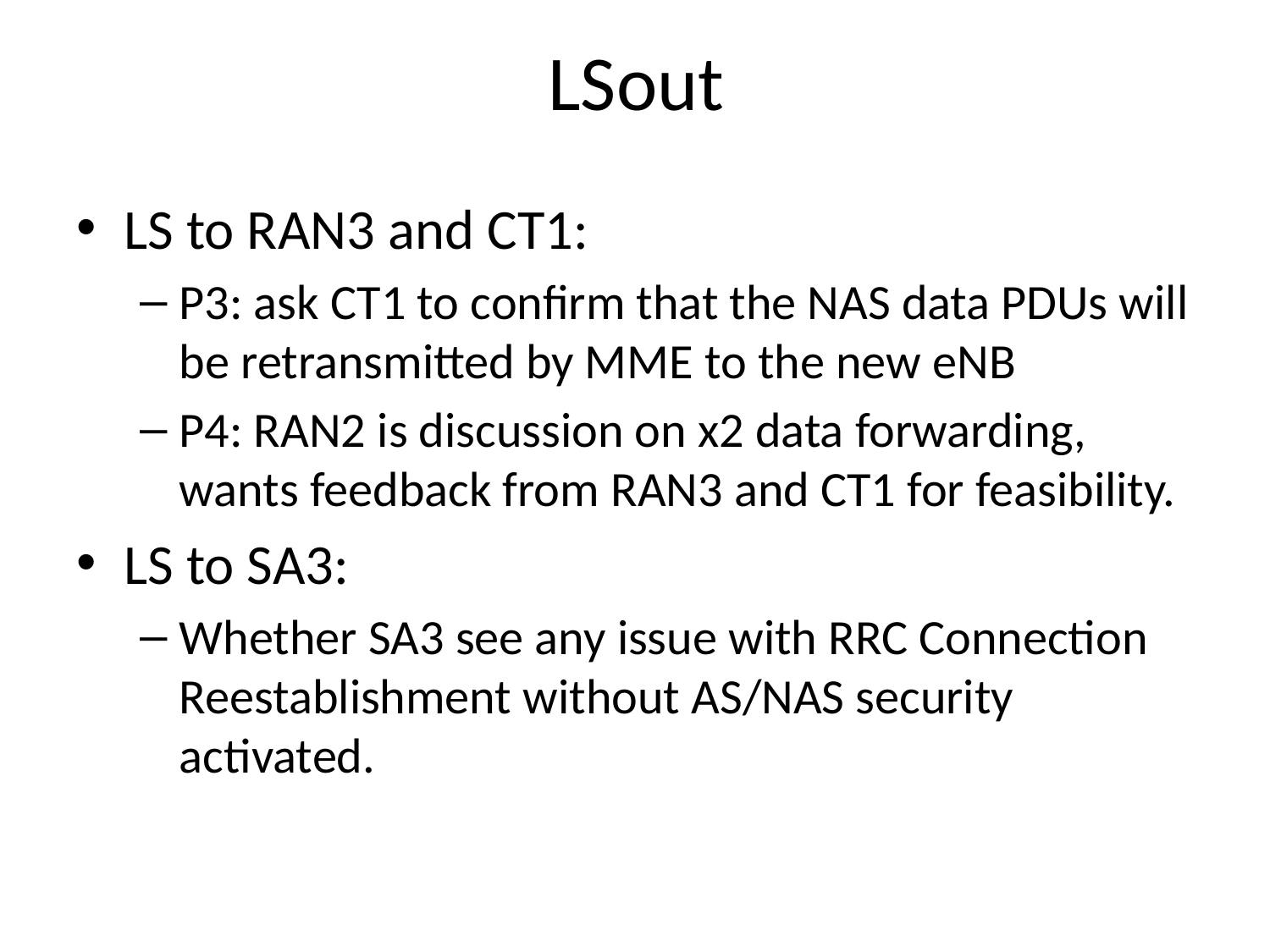

# LSout
LS to RAN3 and CT1:
P3: ask CT1 to confirm that the NAS data PDUs will be retransmitted by MME to the new eNB
P4: RAN2 is discussion on x2 data forwarding, wants feedback from RAN3 and CT1 for feasibility.
LS to SA3:
Whether SA3 see any issue with RRC Connection Reestablishment without AS/NAS security activated.